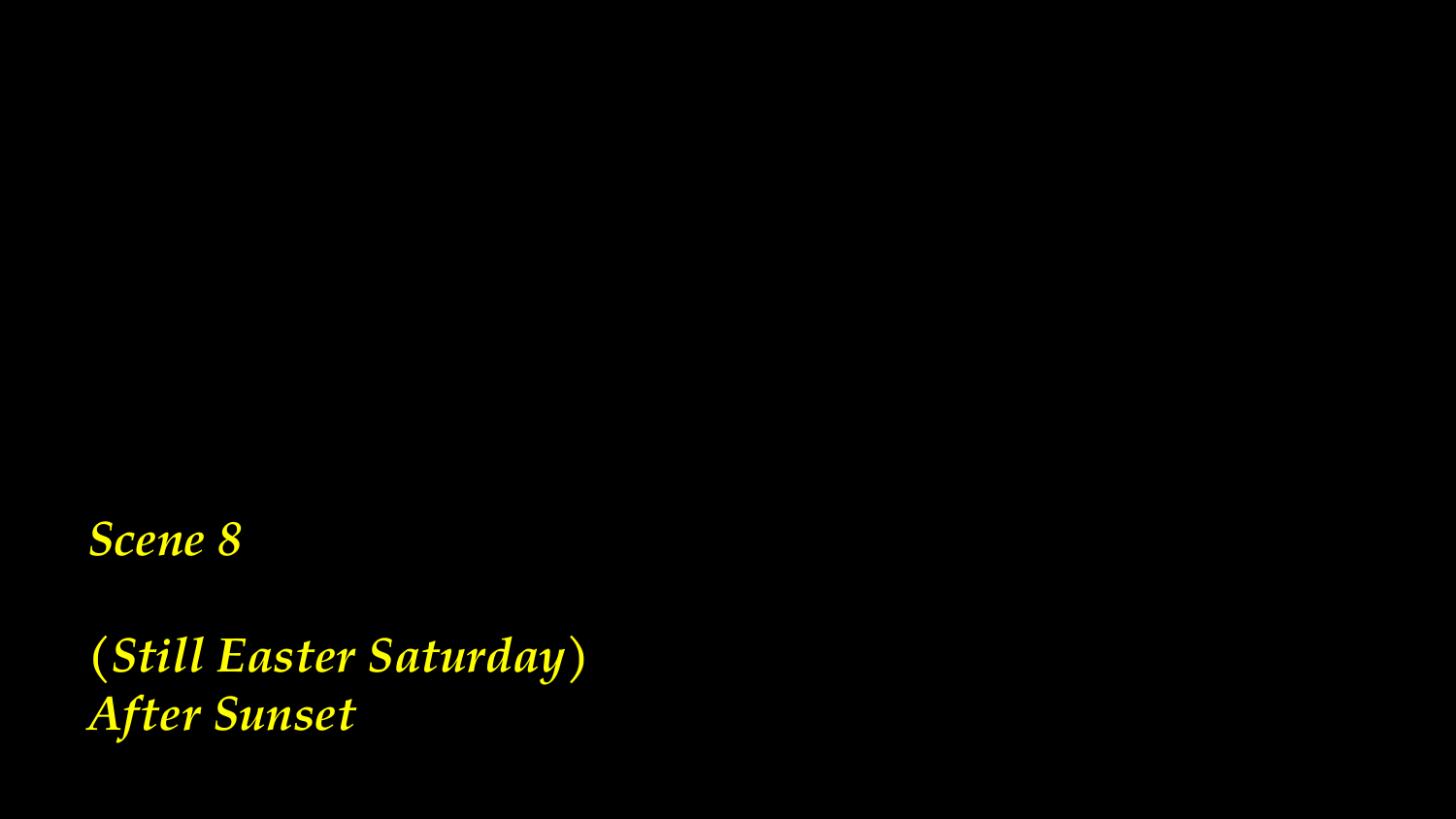

# Scene 8 (Still Easter Saturday) After Sunset